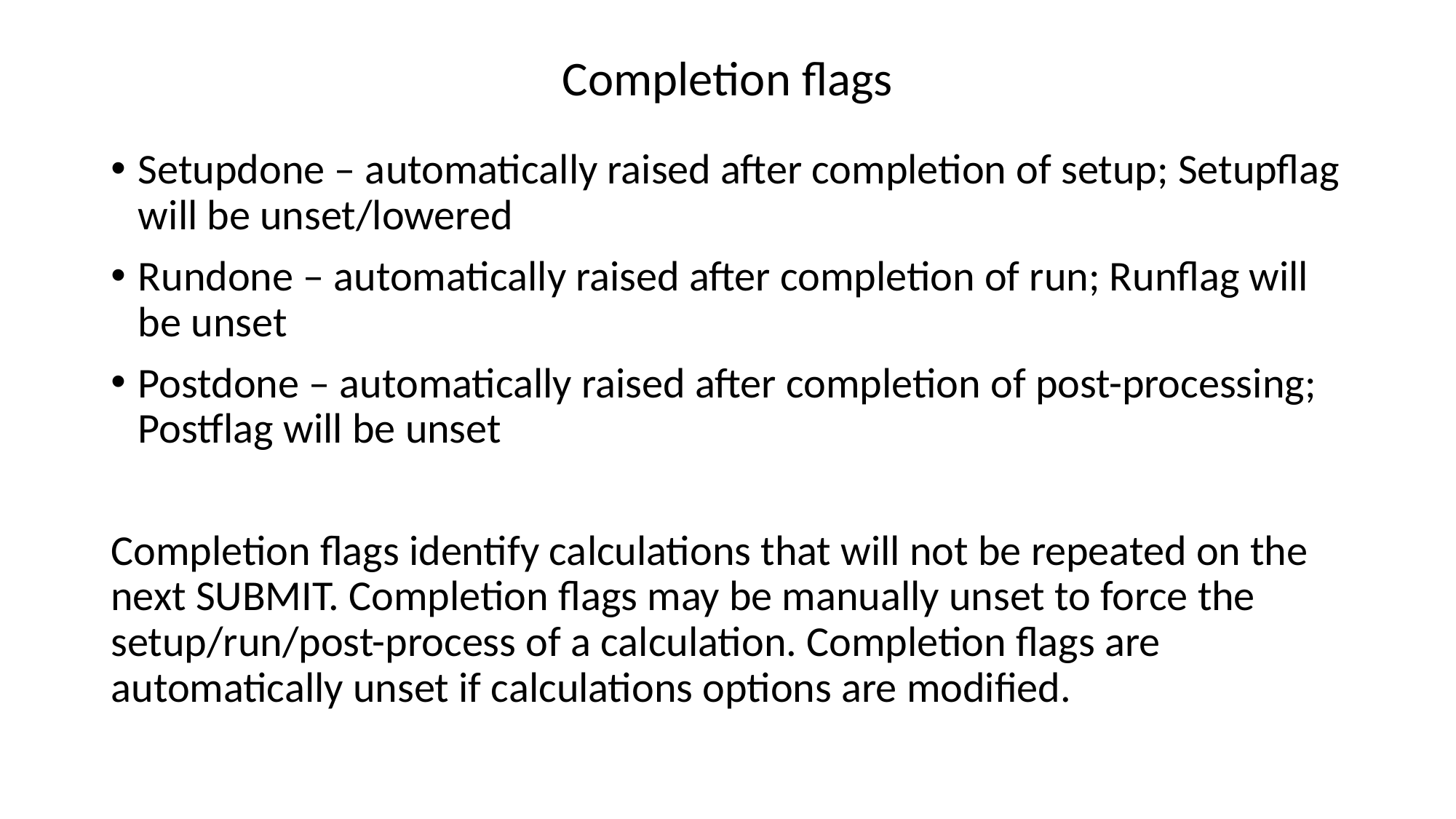

# Completion flags
Setupdone – automatically raised after completion of setup; Setupflag will be unset/lowered
Rundone – automatically raised after completion of run; Runflag will be unset
Postdone – automatically raised after completion of post-processing; Postflag will be unset

Completion flags identify calculations that will not be repeated on the next SUBMIT. Completion flags may be manually unset to force the setup/run/post-process of a calculation. Completion flags are automatically unset if calculations options are modified.